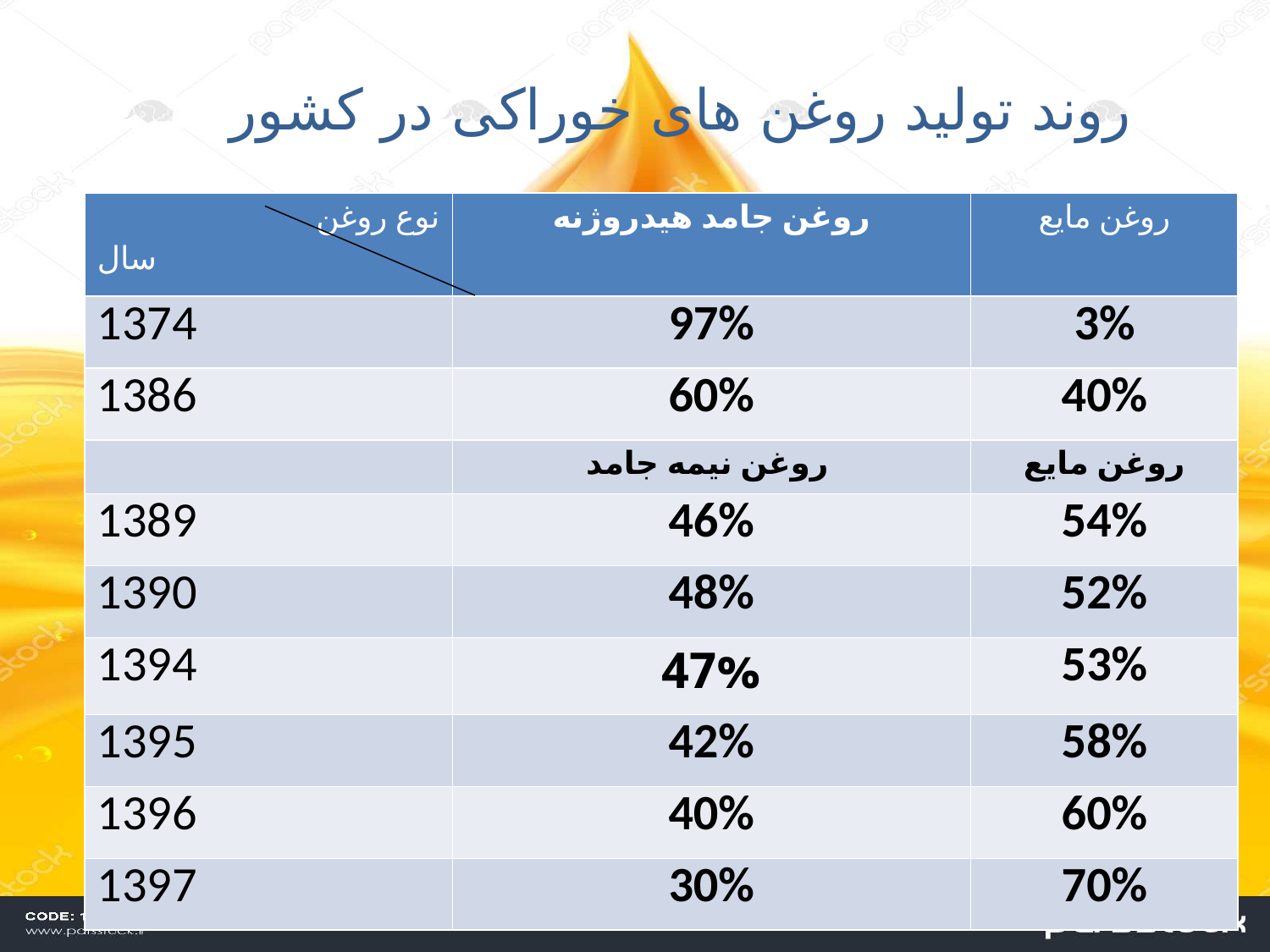

# روند تولید روغن های خوراکی در کشور
| نوع روغن سال | روغن جامد هیدروژنه | روغن مایع |
| --- | --- | --- |
| 1374 | 97% | 3% |
| 1386 | 60% | 40% |
|  | روغن نیمه جامد | روغن مایع |
| 1389 | 46% | 54% |
| 1390 | 48% | 52% |
| 1394 | 47% | 53% |
| 1395 | 42% | 58% |
| 1396 | 40% | 60% |
| 1397 | 30% | 70% |